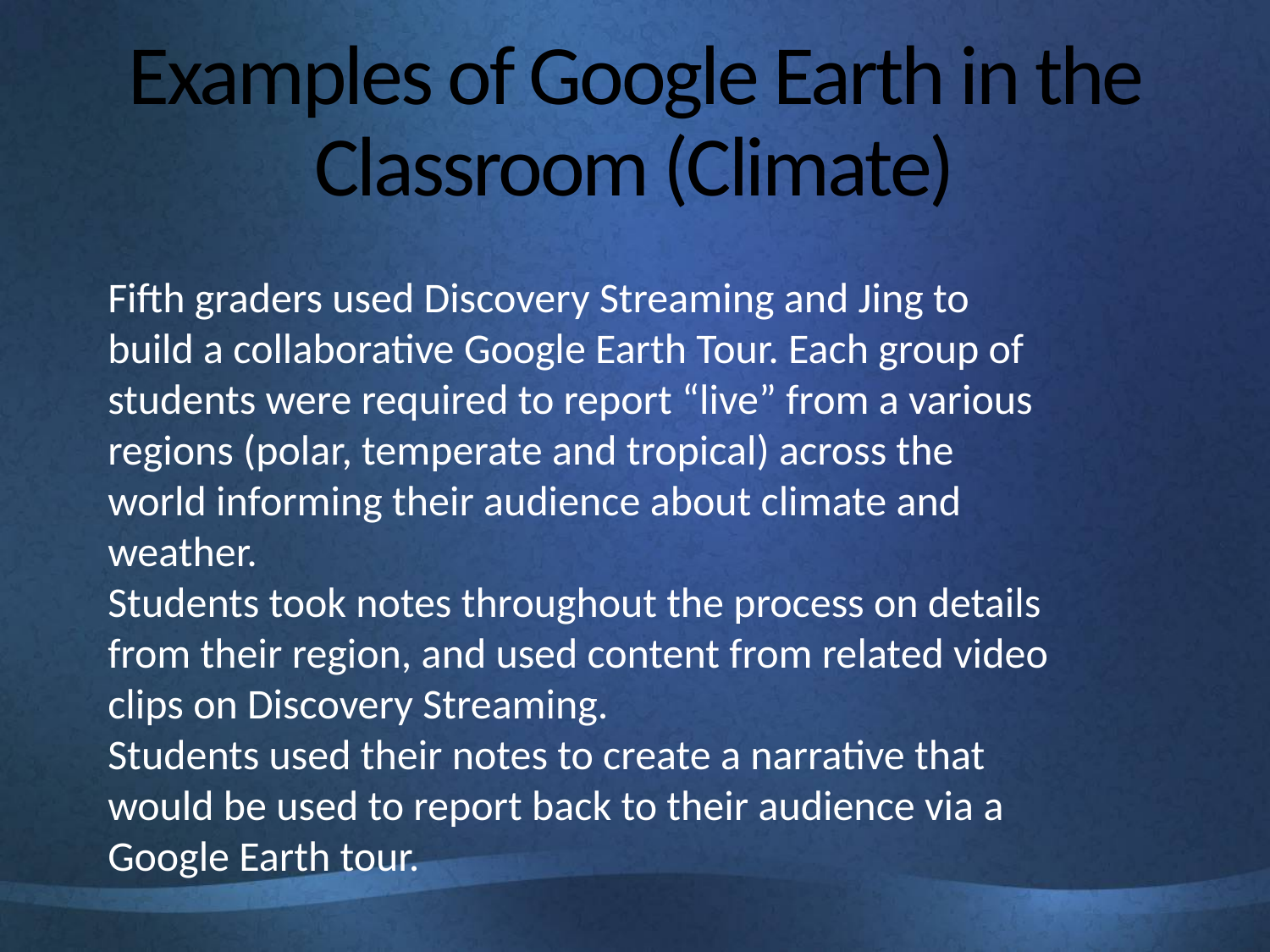

# Examples of Google Earth in the Classroom (Climate)
Fifth graders used Discovery Streaming and Jing to build a collaborative Google Earth Tour. Each group of students were required to report “live” from a various regions (polar, temperate and tropical) across the world informing their audience about climate and weather.
Students took notes throughout the process on details from their region, and used content from related video clips on Discovery Streaming.
Students used their notes to create a narrative that would be used to report back to their audience via a Google Earth tour.